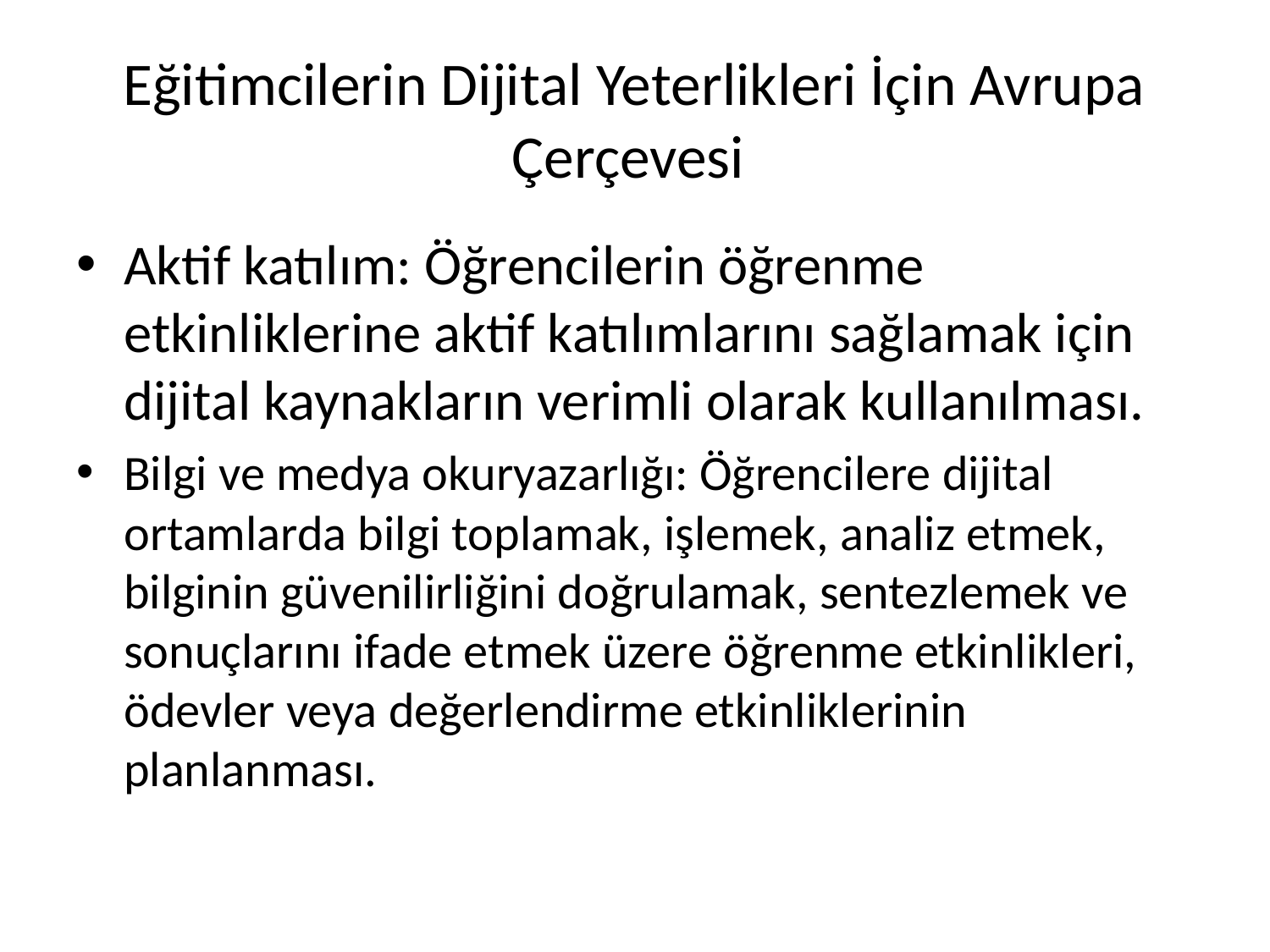

# Eğitimcilerin Dijital Yeterlikleri İçin Avrupa Çerçevesi
Aktif katılım: Öğrencilerin öğrenme etkinliklerine aktif katılımlarını sağlamak için dijital kaynakların verimli olarak kullanılması.
Bilgi ve medya okuryazarlığı: Öğrencilere dijital ortamlarda bilgi toplamak, işlemek, analiz etmek, bilginin güvenilirliğini doğrulamak, sentezlemek ve sonuçlarını ifade etmek üzere öğrenme etkinlikleri, ödevler veya değerlendirme etkinliklerinin planlanması.